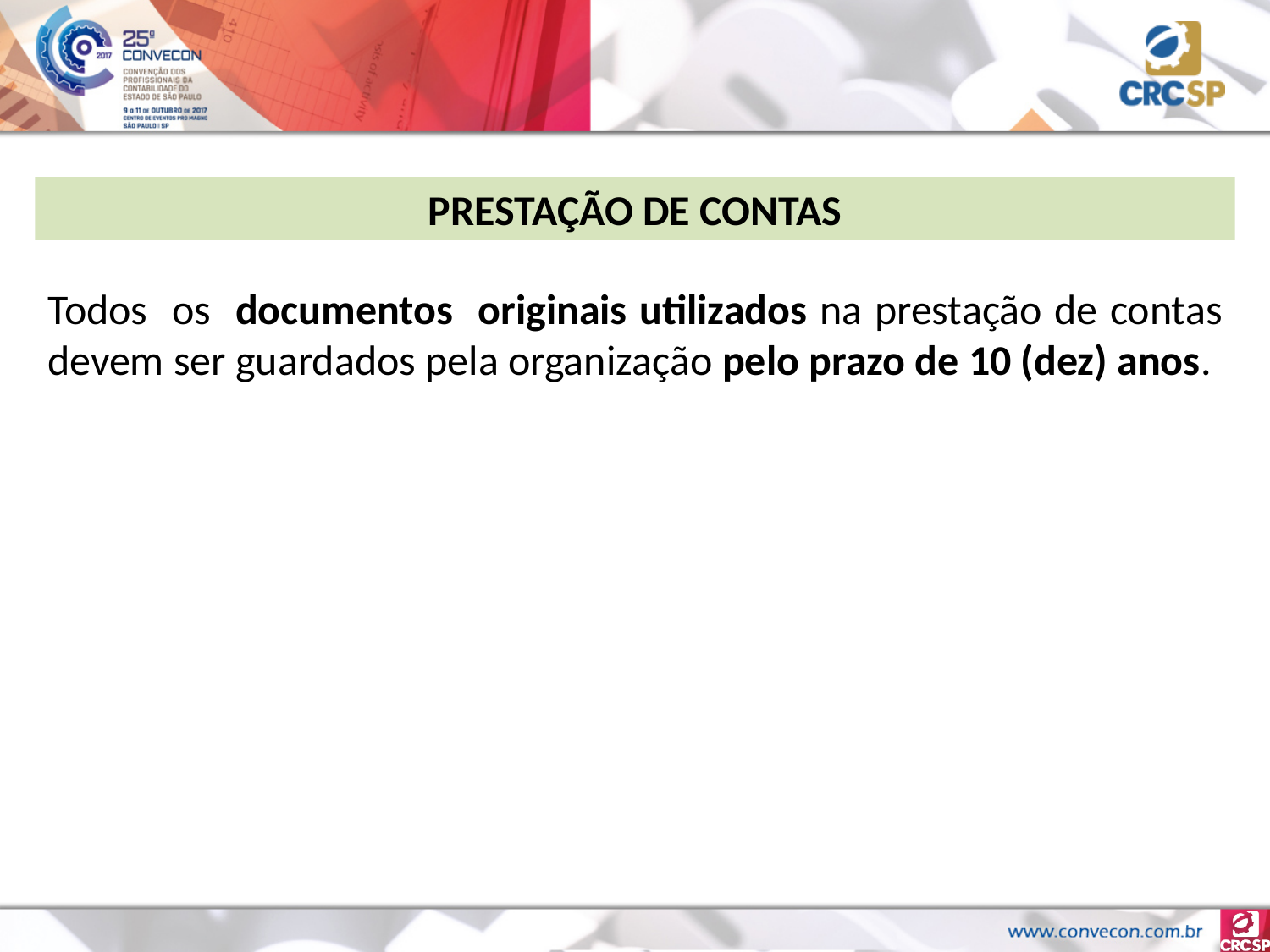

PRESTAÇÃO DE CONTAS
Todos  os  documentos  originais utilizados na prestação de contas devem ser guardados pela organização pelo prazo de 10 (dez) anos.